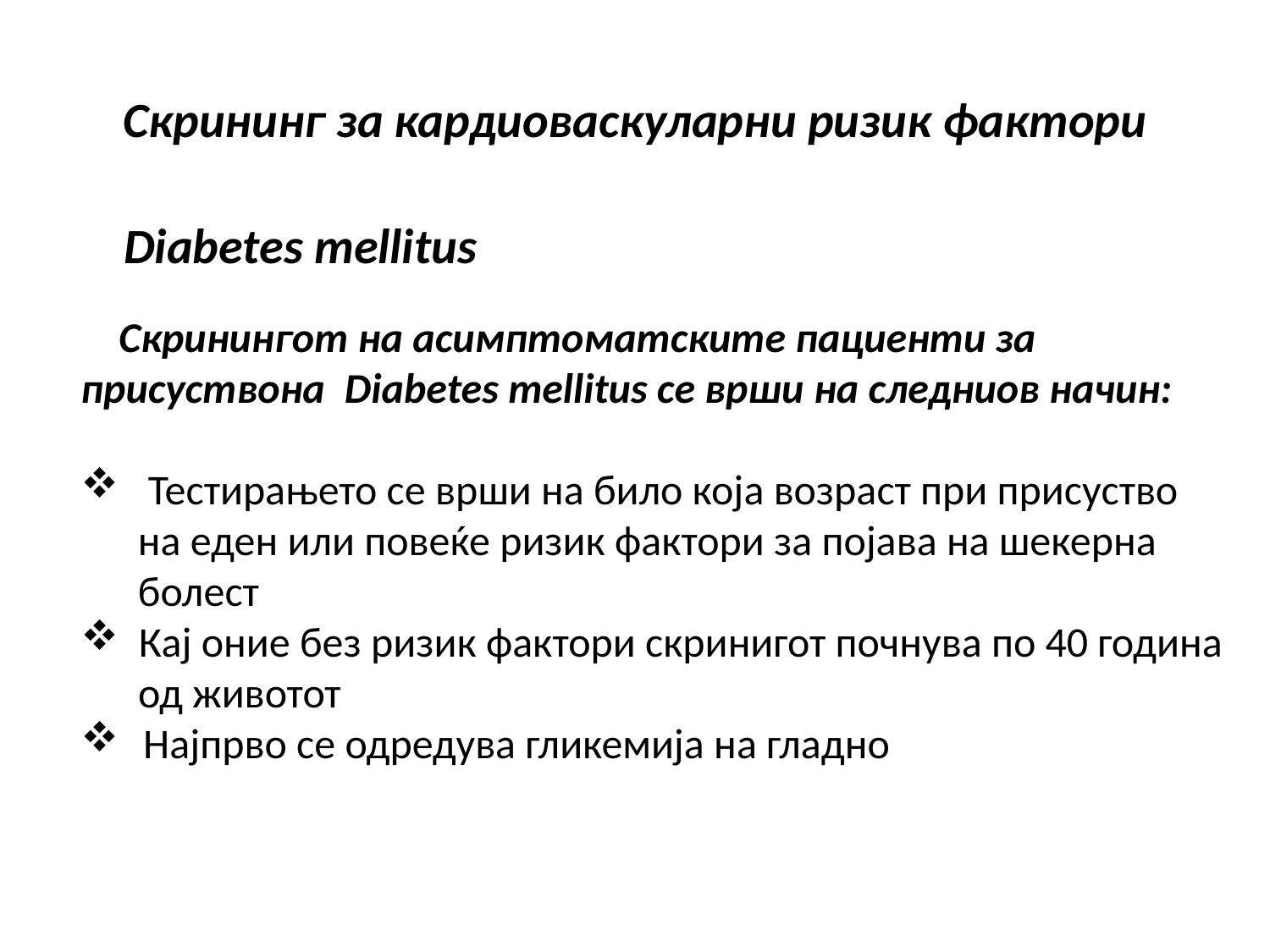

# Скрининг за кардиоваскуларни ризик фактори
Diabetes mellitus
    Скринингот на асимптоматските пациенти за
присуствона  Diabetes mellitus се врши на следниов начин:

   Тестирањето се врши на било која возраст при присуство
      на еден или повеќе ризик фактори за појава на шекерна
      болест
  Кај оние без ризик фактори скринигот почнува по 40 година
      од животот
  Најпрво се одредува гликемија на гладно